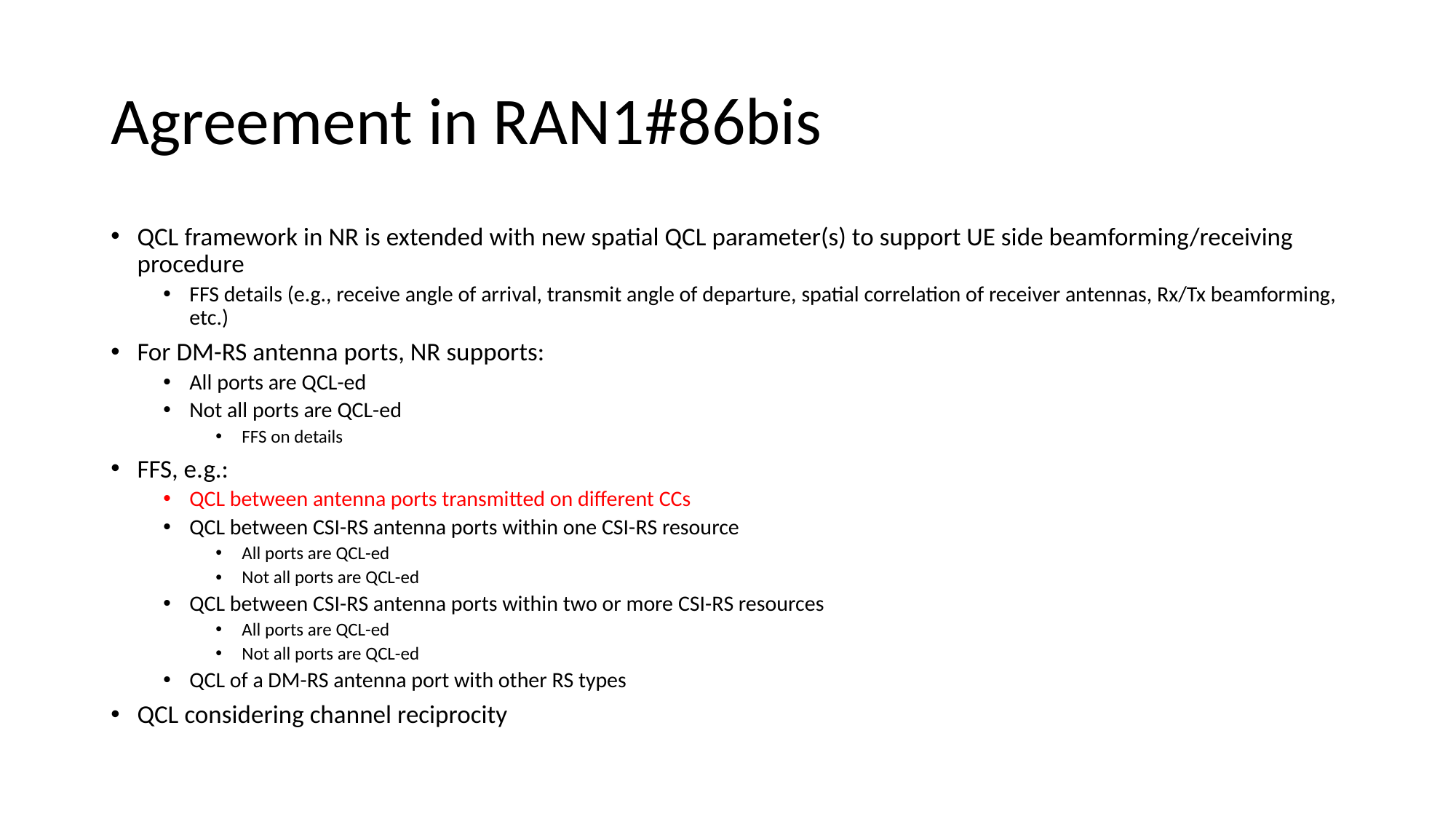

# Agreement in RAN1#86bis
QCL framework in NR is extended with new spatial QCL parameter(s) to support UE side beamforming/receiving procedure
FFS details (e.g., receive angle of arrival, transmit angle of departure, spatial correlation of receiver antennas, Rx/Tx beamforming, etc.)
For DM-RS antenna ports, NR supports:
All ports are QCL-ed
Not all ports are QCL-ed
FFS on details
FFS, e.g.:
QCL between antenna ports transmitted on different CCs
QCL between CSI-RS antenna ports within one CSI-RS resource
All ports are QCL-ed
Not all ports are QCL-ed
QCL between CSI-RS antenna ports within two or more CSI-RS resources
All ports are QCL-ed
Not all ports are QCL-ed
QCL of a DM-RS antenna port with other RS types
QCL considering channel reciprocity